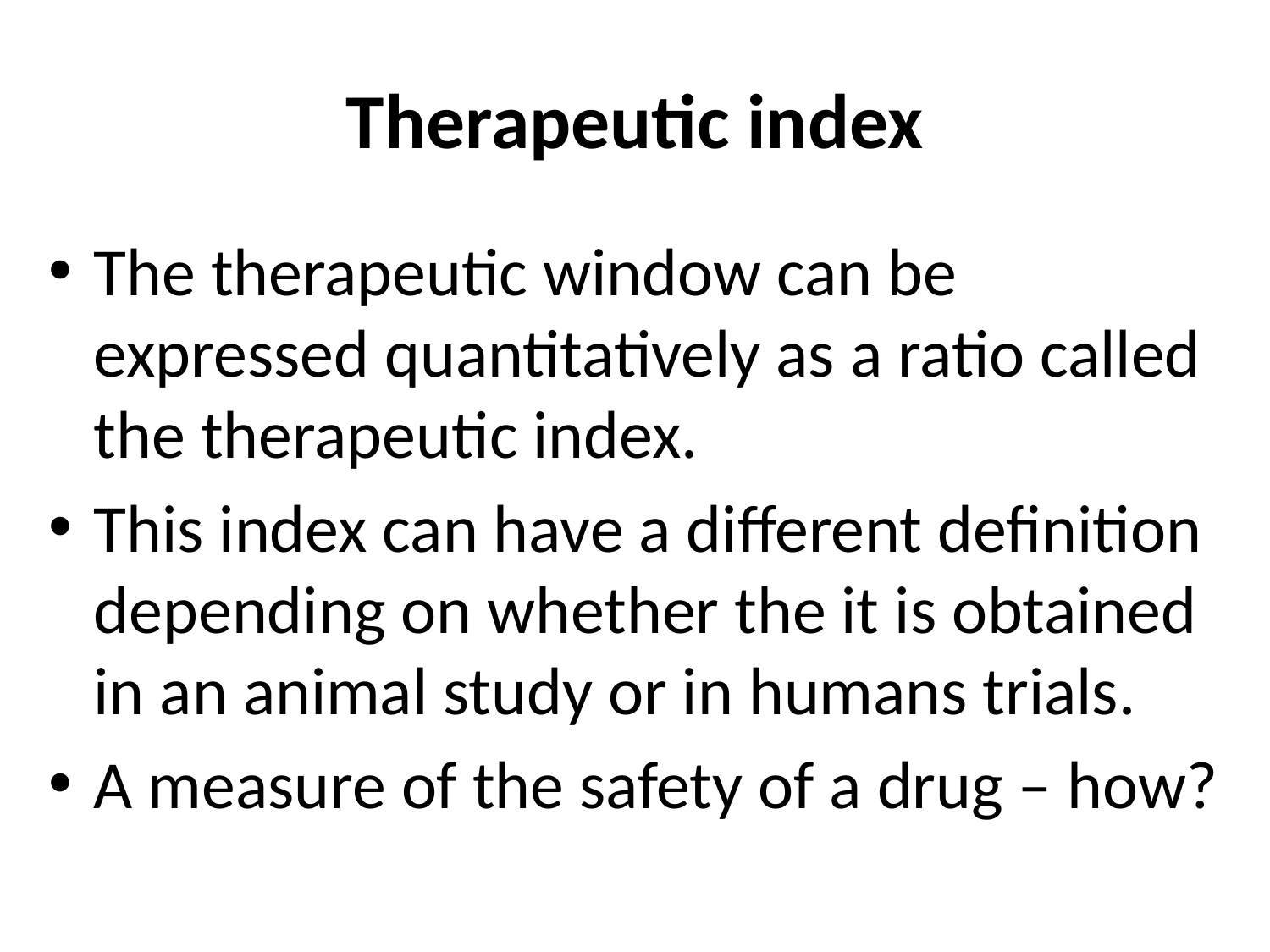

# Therapeutic index
The therapeutic window can be expressed quantitatively as a ratio called the therapeutic index.
This index can have a different definition depending on whether the it is obtained in an animal study or in humans trials.
A measure of the safety of a drug – how?